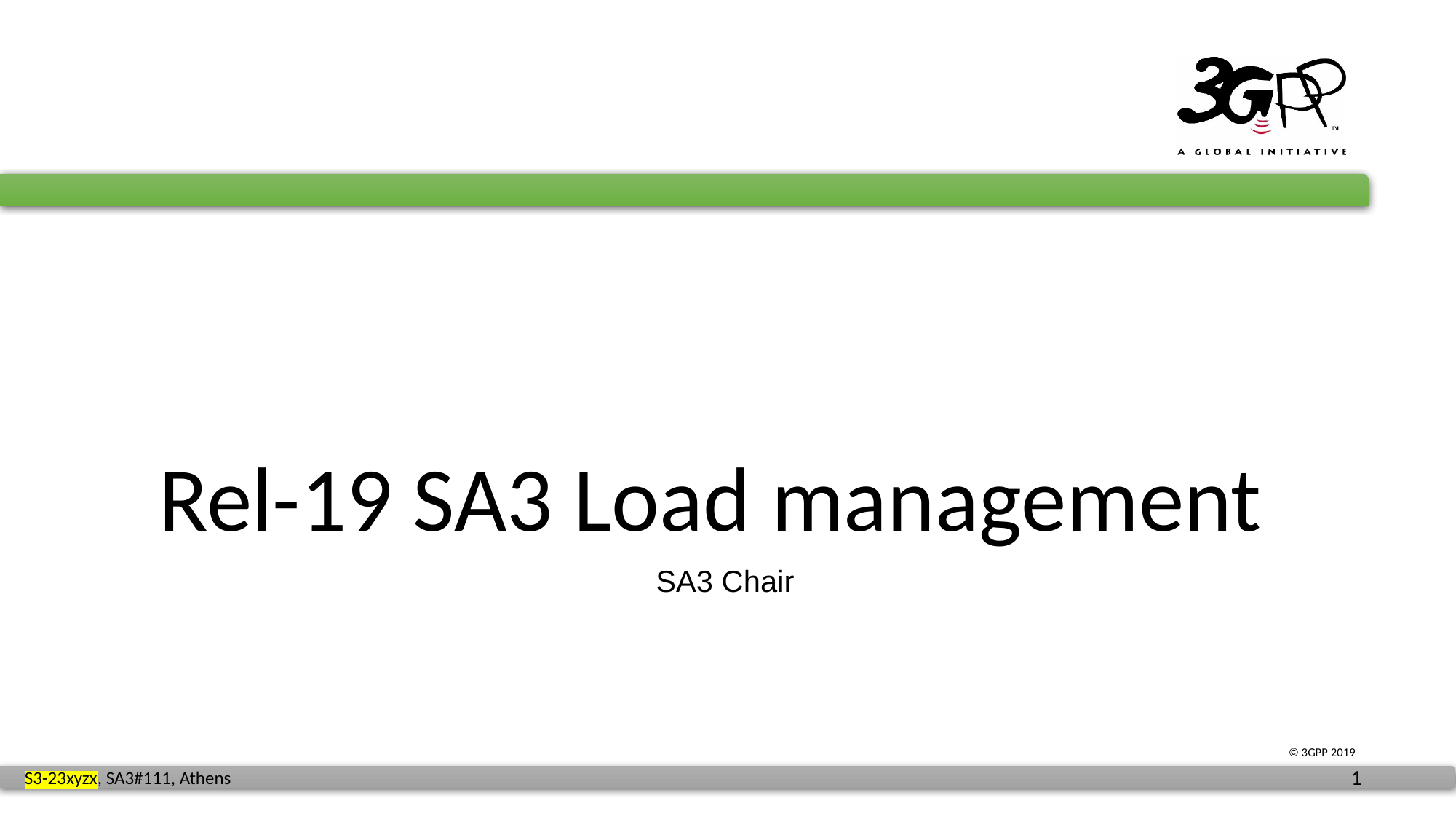

# Rel-19 SA3 Load management
SA3 Chair